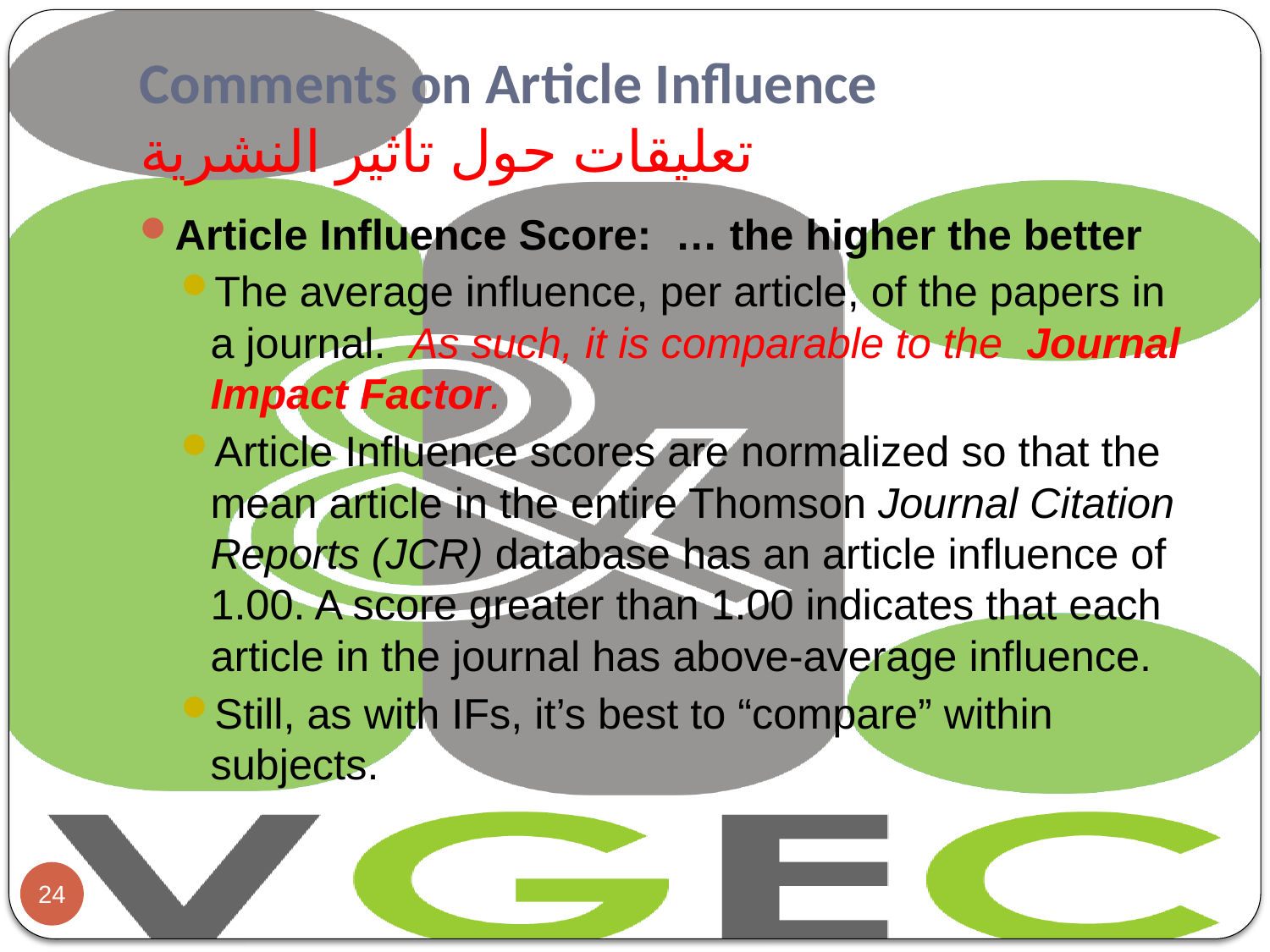

# Comments on Article Influence تعليقات حول تاثير النشرية
Article Influence Score:  … the higher the better
The average influence, per article, of the papers in a journal.  As such, it is comparable to the  Journal Impact Factor.
Article Influence scores are normalized so that the mean article in the entire Thomson Journal Citation Reports (JCR) database has an article influence of 1.00. A score greater than 1.00 indicates that each article in the journal has above-average influence.
Still, as with IFs, it’s best to “compare” within subjects.
24